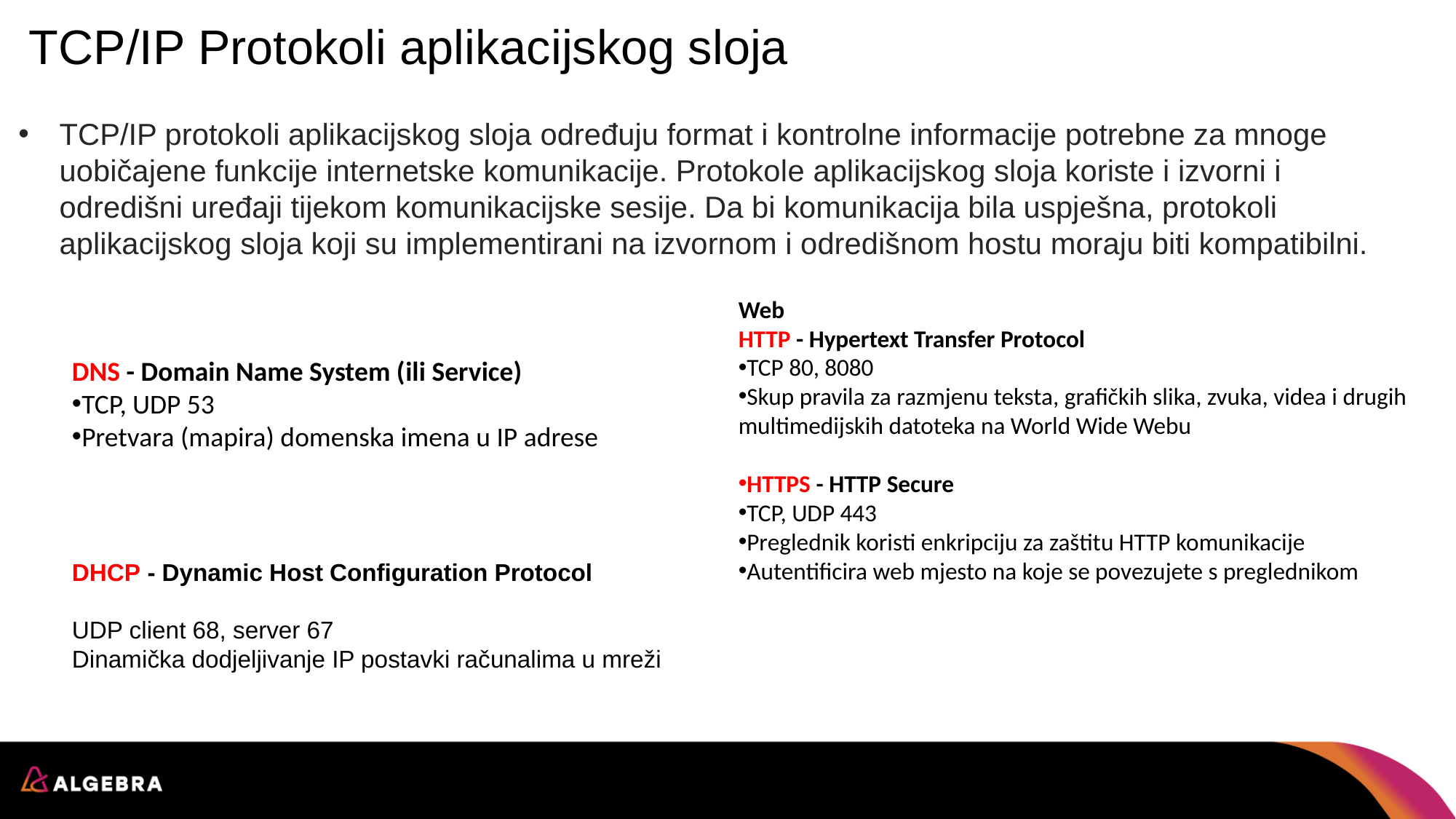

# TCP/IP Protokoli aplikacijskog sloja
TCP/IP protokoli aplikacijskog sloja određuju format i kontrolne informacije potrebne za mnoge uobičajene funkcije internetske komunikacije. Protokole aplikacijskog sloja koriste i izvorni i odredišni uređaji tijekom komunikacijske sesije. Da bi komunikacija bila uspješna, protokoli aplikacijskog sloja koji su implementirani na izvornom i odredišnom hostu moraju biti kompatibilni.
Web
HTTP - Hypertext Transfer Protocol
TCP 80, 8080
Skup pravila za razmjenu teksta, grafičkih slika, zvuka, videa i drugih multimedijskih datoteka na World Wide Webu

HTTPS - HTTP Secure
TCP, UDP 443
Preglednik koristi enkripciju za zaštitu HTTP komunikacije
Autentificira web mjesto na koje se povezujete s preglednikom
DNS - Domain Name System (ili Service)
TCP, UDP 53
Pretvara (mapira) domenska imena u IP adrese
DHCP - Dynamic Host Configuration Protocol

UDP client 68, server 67
Dinamička dodjeljivanje IP postavki računalima u mreži